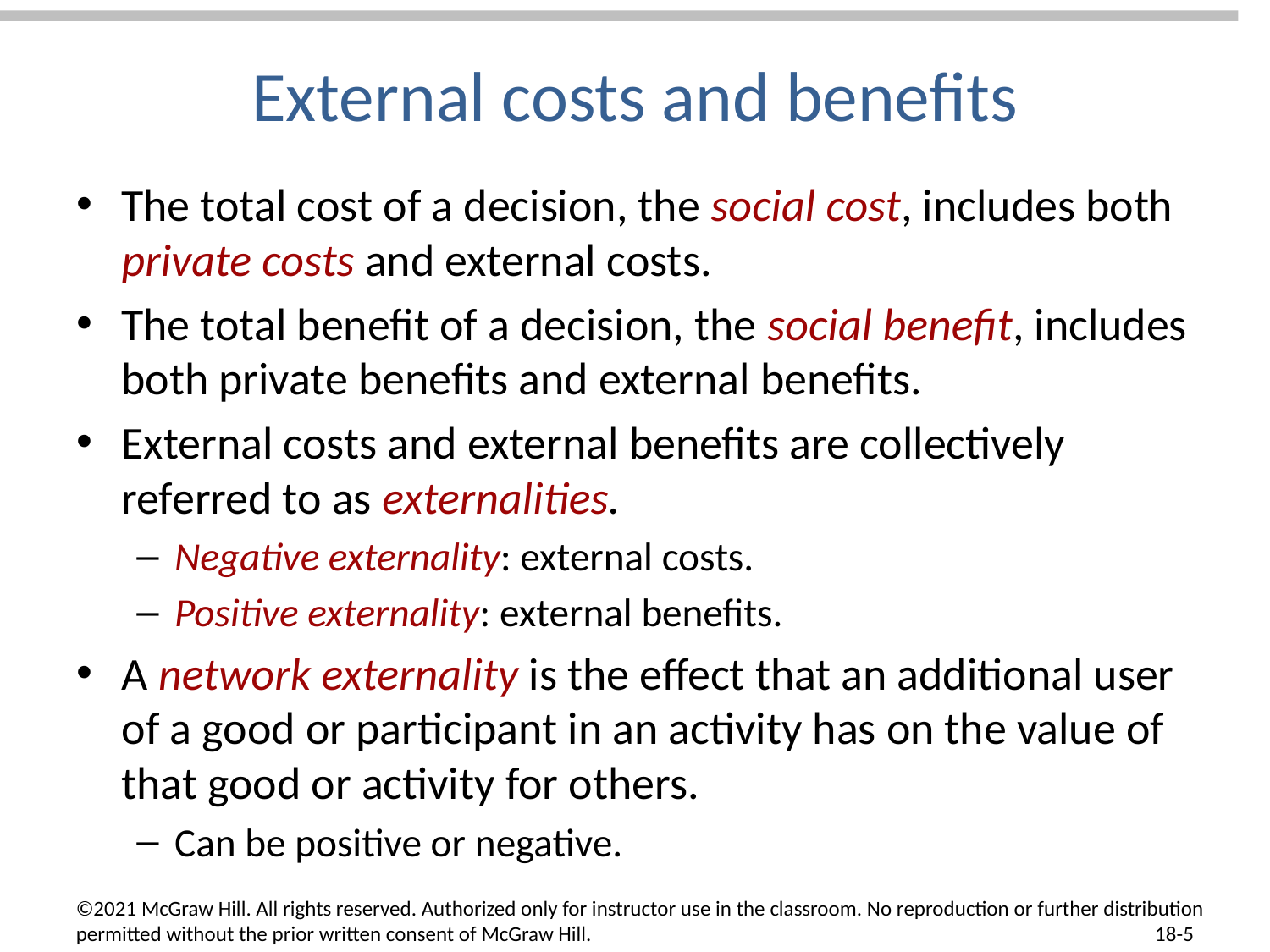

# External costs and benefits
The total cost of a decision, the social cost, includes both private costs and external costs.
The total benefit of a decision, the social benefit, includes both private benefits and external benefits.
External costs and external benefits are collectively referred to as externalities.
Negative externality: external costs.
Positive externality: external benefits.
A network externality is the effect that an additional user of a good or participant in an activity has on the value of that good or activity for others.
Can be positive or negative.